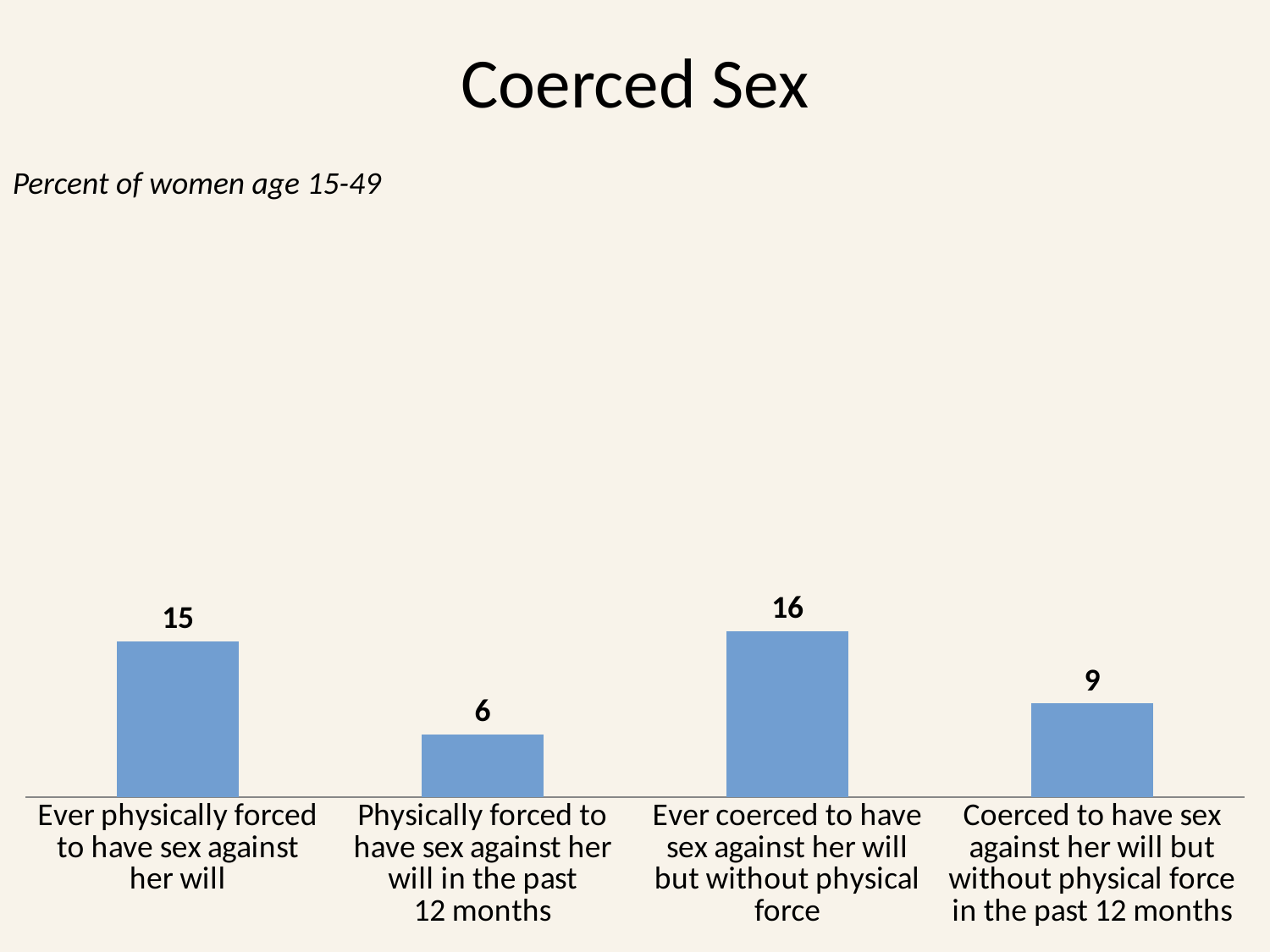

Coerced Sex
Percent of women age 15-49

### Chart

| Category | Women |
|---|---|
| Ever physically forced to have sex against her will | 15.0 |
| Physically forced to have sex against her will in the past 12 months | 6.0 |
| Ever coerced to have sex against her will but without physical force | 16.0 |
| Coerced to have sex against her will but without physical force in the past 12 months | 9.0 |